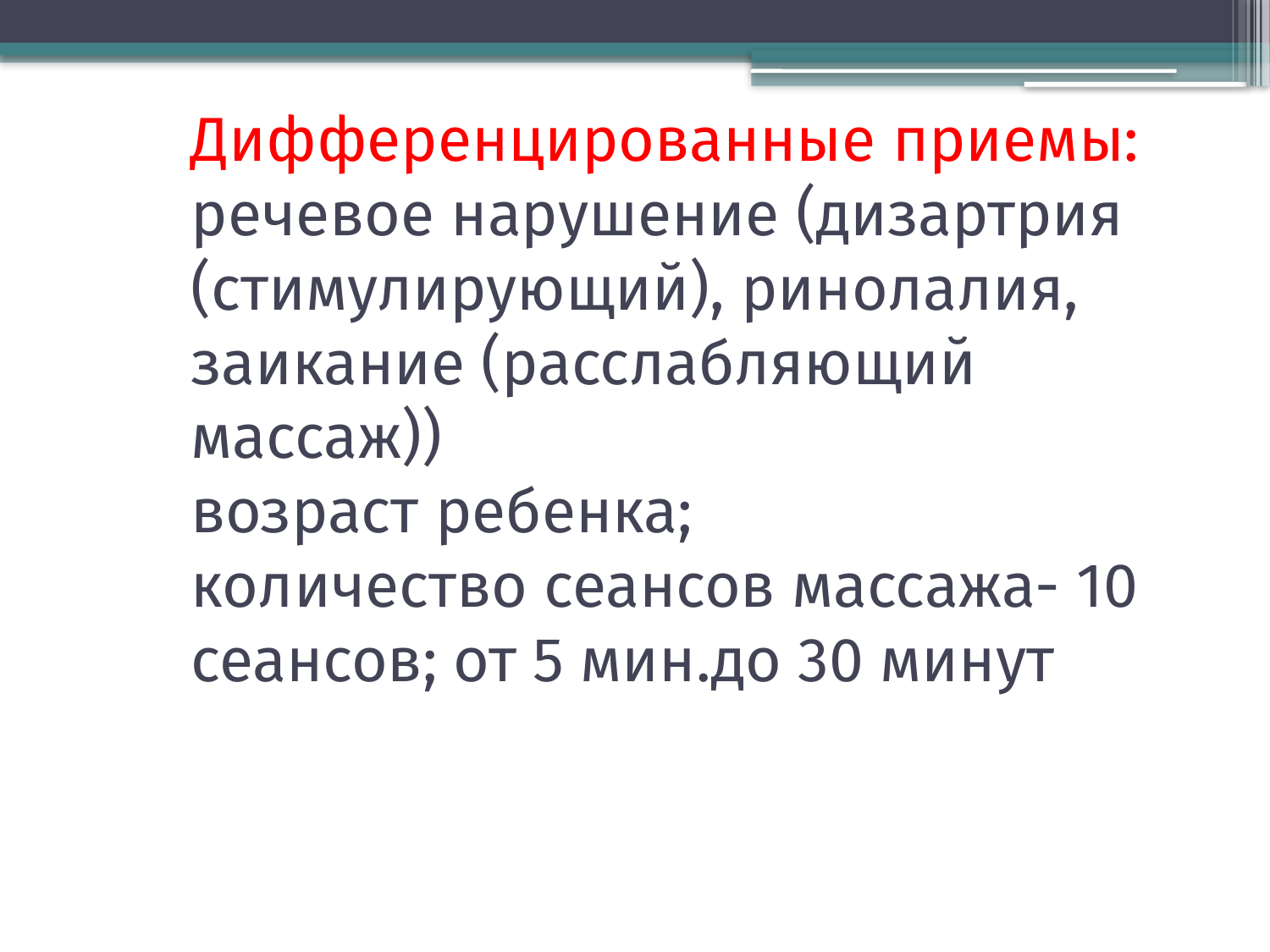

# Дифференцированные приемы: речевое нарушение (дизартрия (стимулирующий), ринолалия, заикание (расслабляющий массаж)) возраст ребенка; количество сеансов массажа- 10 сеансов; от 5 мин.до 30 минут